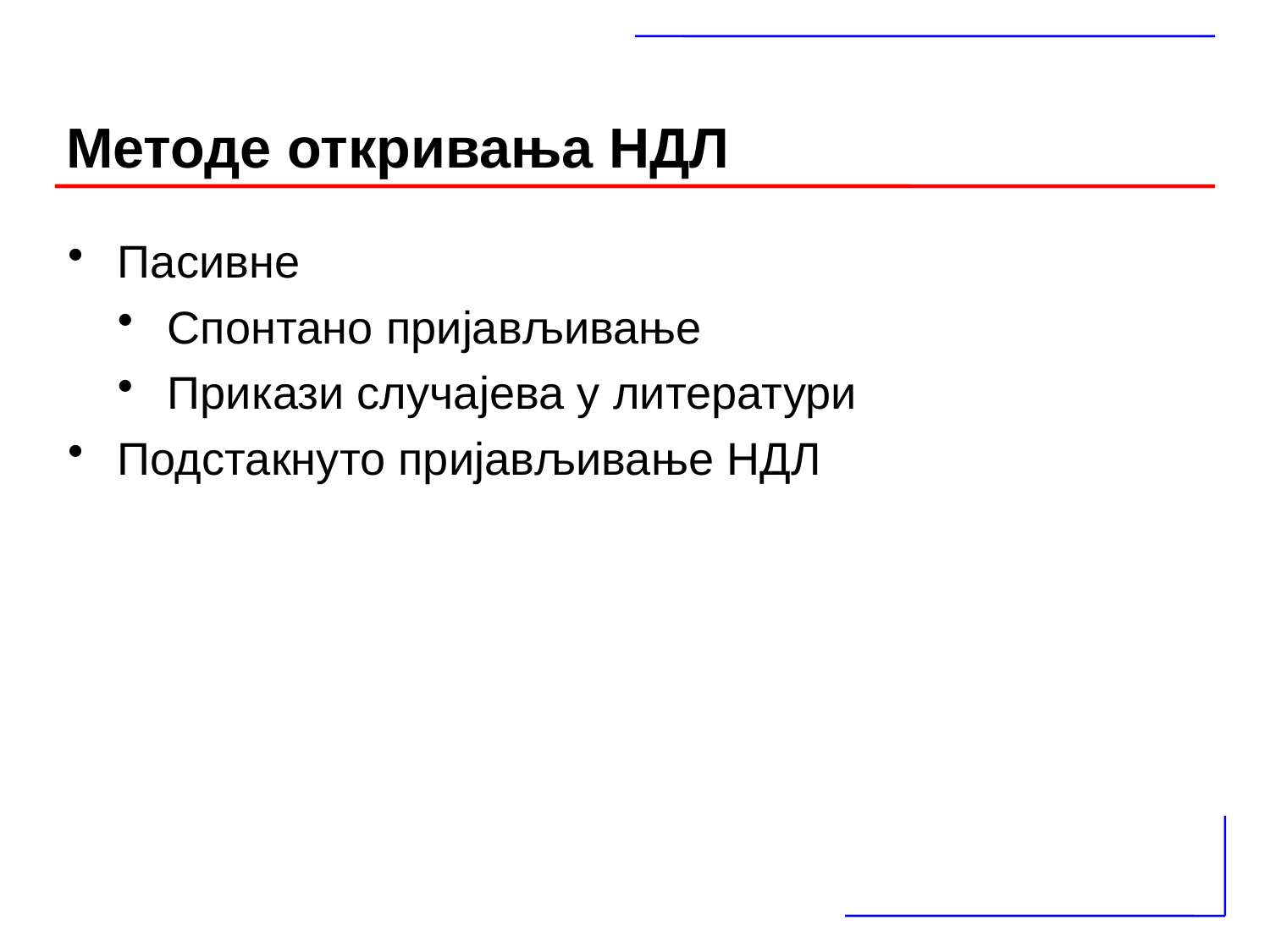

# Методе откривања НДЛ
Пасивне
Спонтано пријављивање
Прикази случајева у литератури
Подстакнуто пријављивање НДЛ